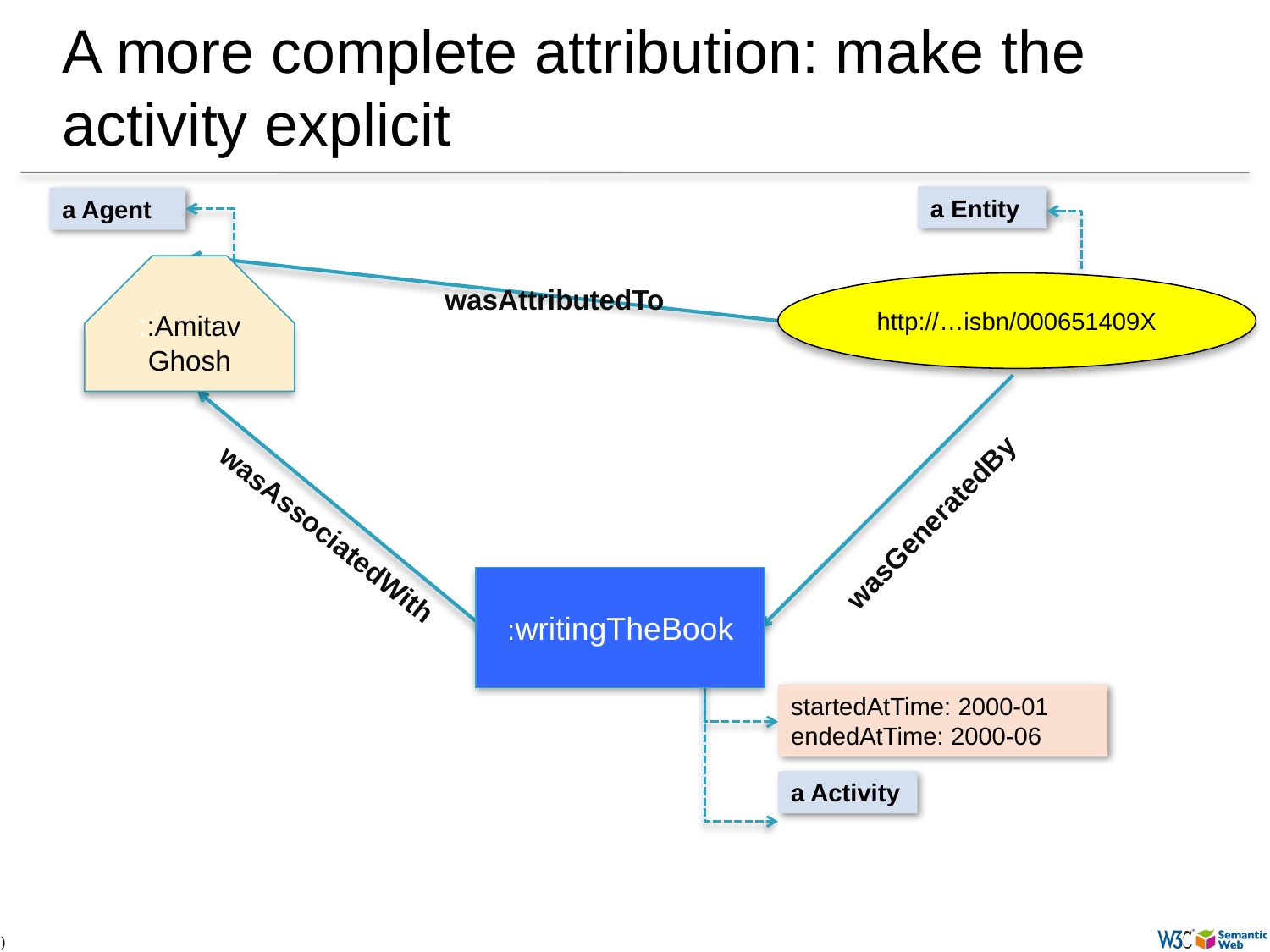

# A more complete attribution: make the activity explicit
a Entity
a Agent
::Amitav
Ghosh
http://…isbn/000651409X
wasAttributedTo
wasGeneratedBy
wasAssociatedWith
:writingTheBook
startedAtTime: 2000-01
endedAtTime: 2000-06
a Activity